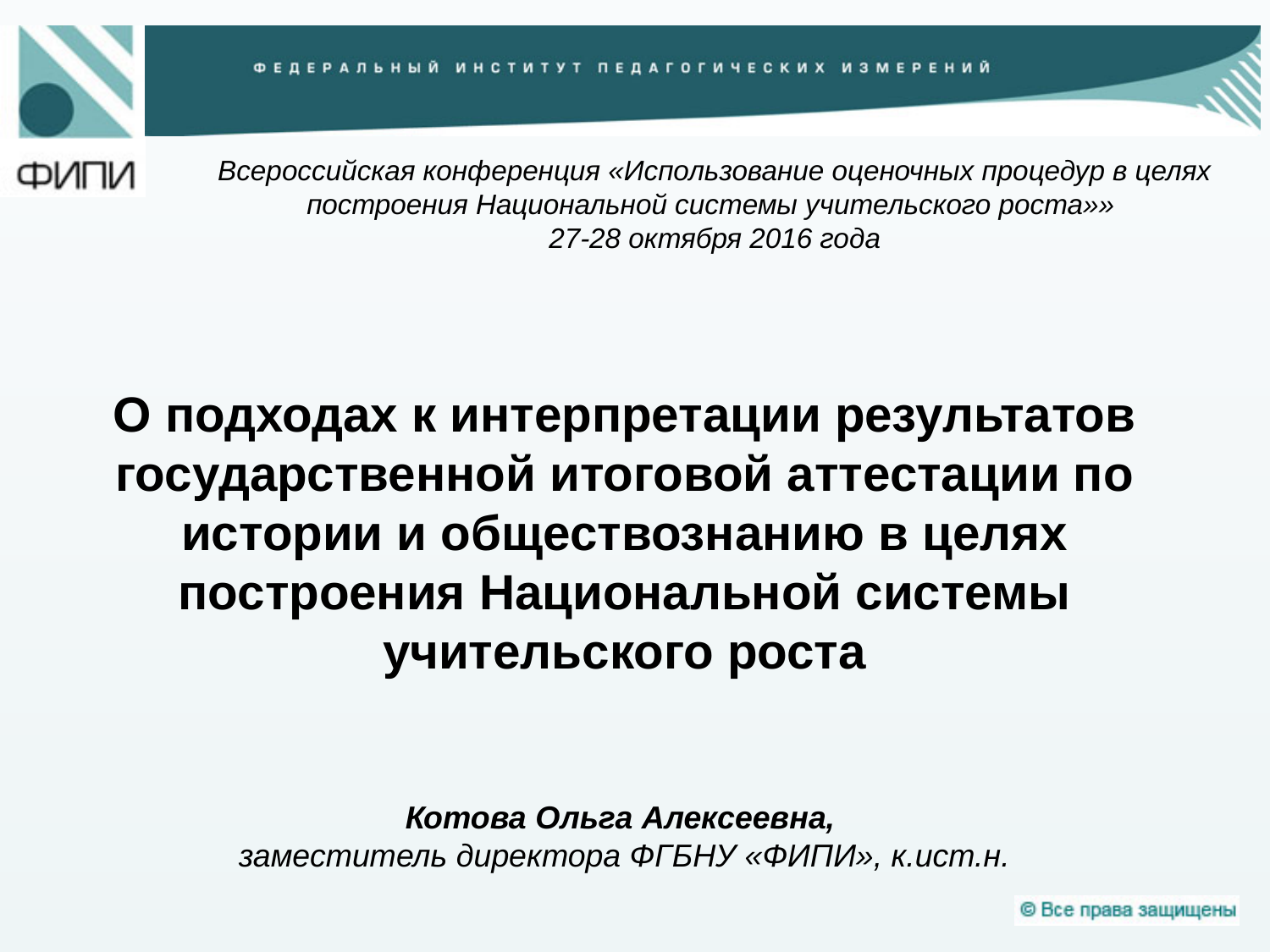

Всероссийская конференция «Использование оценочных процедур в целях построения Национальной системы учительского роста»»
27-28 октября 2016 года
# О подходах к интерпретации результатов государственной итоговой аттестации по истории и обществознанию в целях построения Национальной системы учительского роста Котова Ольга Алексеевна, заместитель директора ФГБНУ «ФИПИ», к.ист.н.